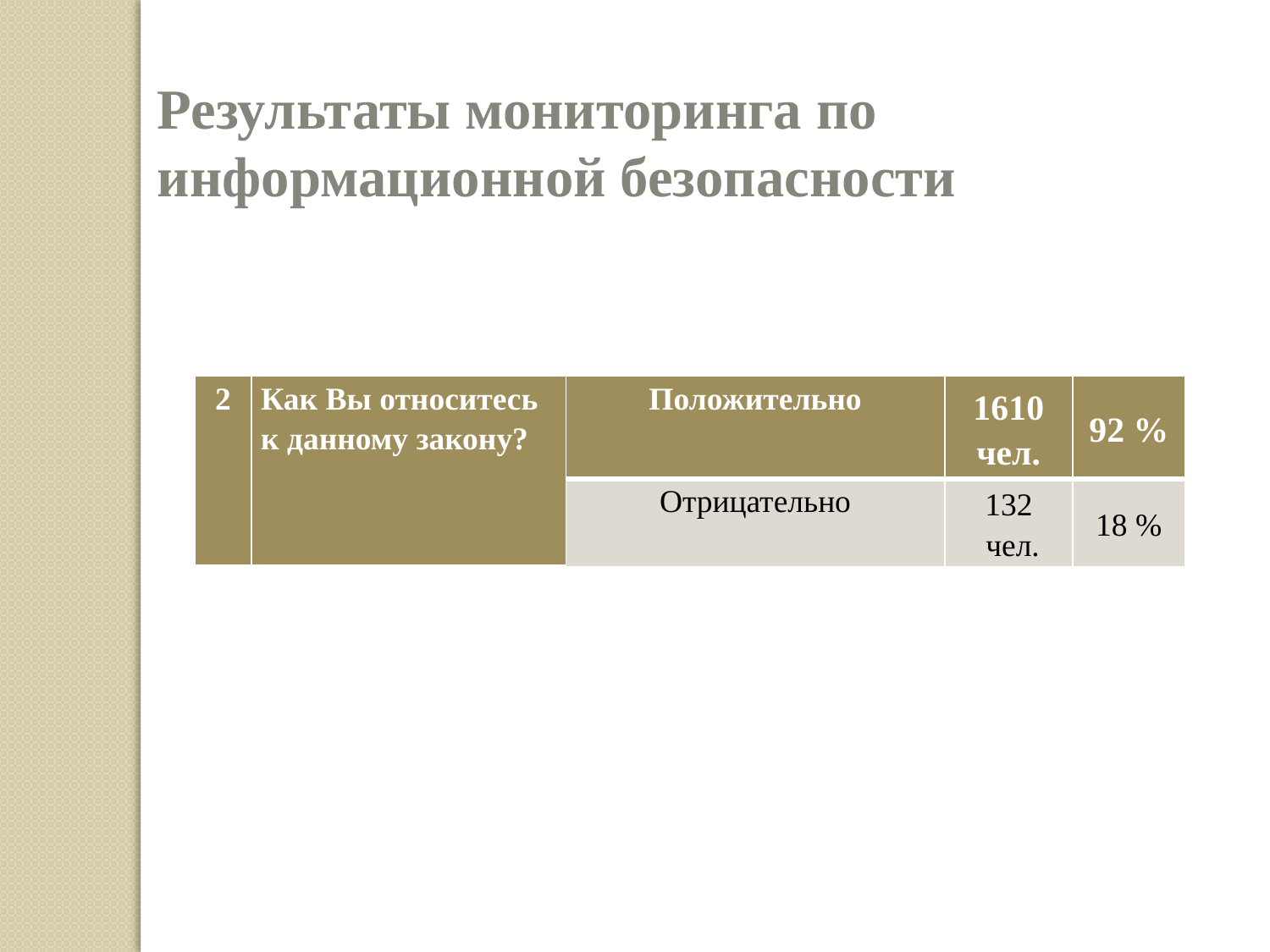

Результаты мониторинга по информационной безопасности
| 2 | Как Вы относитесь к данному закону? | Положительно | 1610 чел. | 92 % |
| --- | --- | --- | --- | --- |
|  |  | Отрицательно | 132 чел. | 18 % |